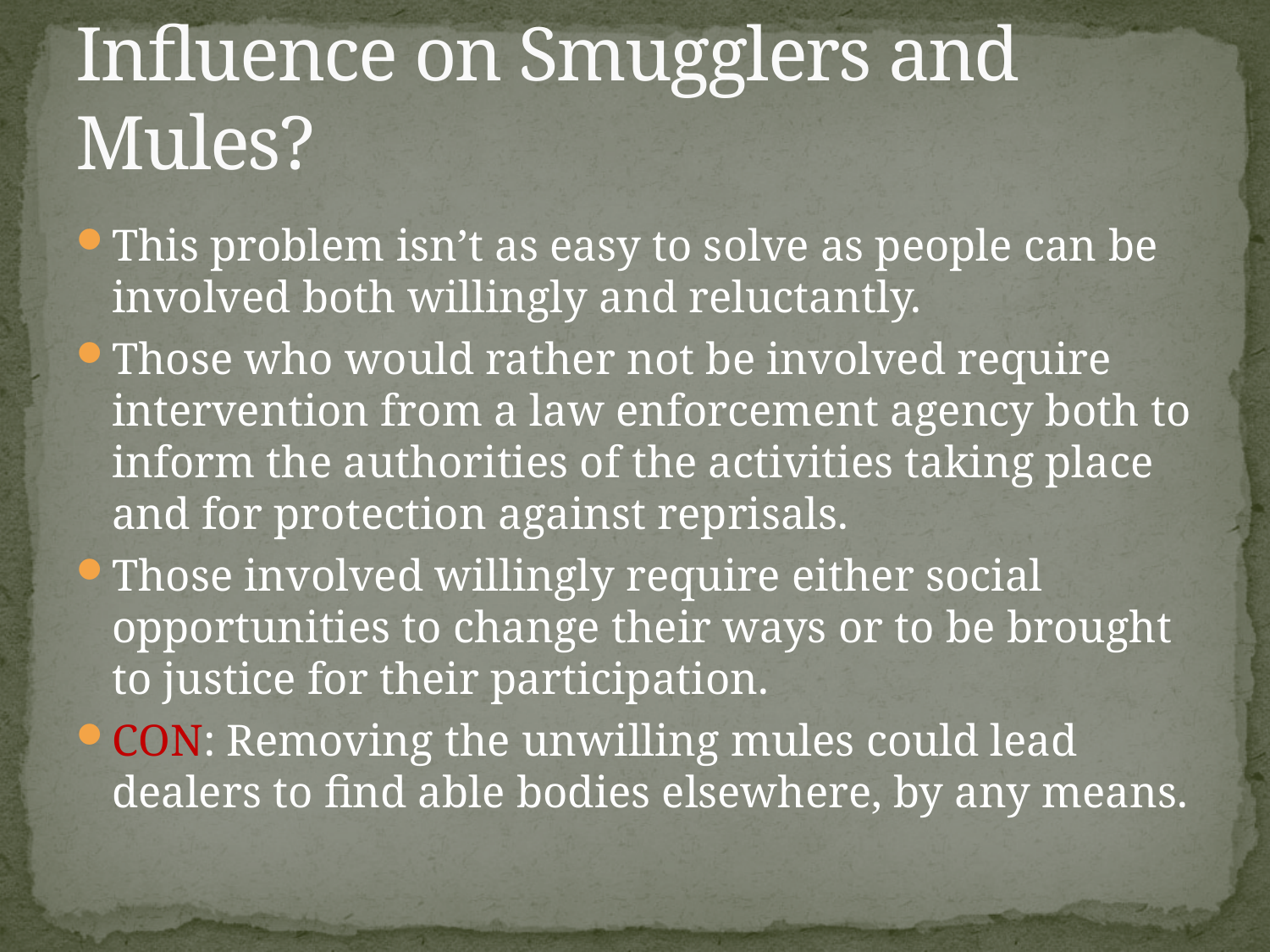

# Influence on Smugglers and Mules?
This problem isn’t as easy to solve as people can be involved both willingly and reluctantly.
Those who would rather not be involved require intervention from a law enforcement agency both to inform the authorities of the activities taking place and for protection against reprisals.
Those involved willingly require either social opportunities to change their ways or to be brought to justice for their participation.
CON: Removing the unwilling mules could lead dealers to find able bodies elsewhere, by any means.